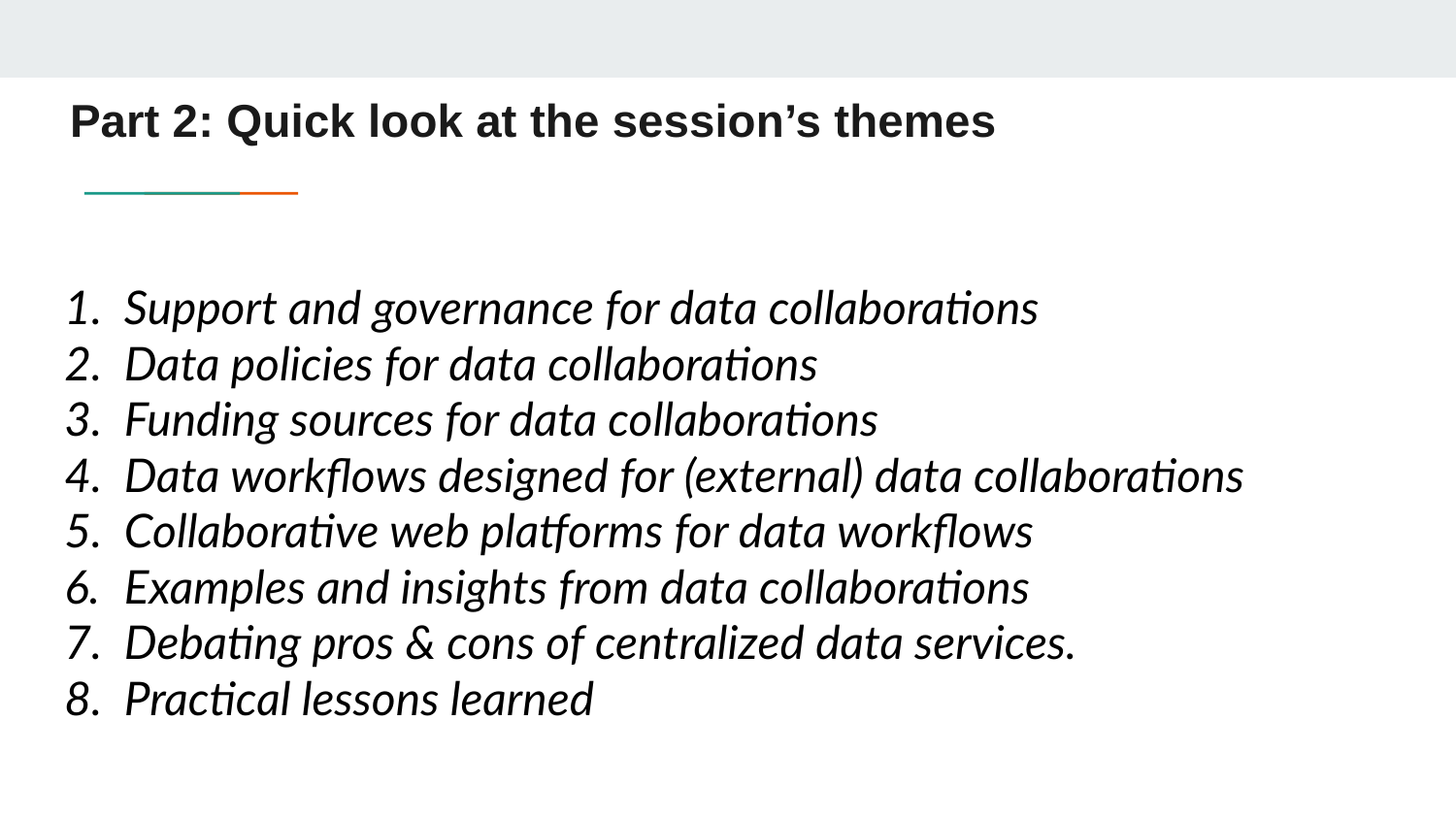

# Part 2: Quick look at the session’s themes
Support and governance for data collaborations
Data policies for data collaborations
Funding sources for data collaborations
Data workflows designed for (external) data collaborations
Collaborative web platforms for data workflows
Examples and insights from data collaborations
Debating pros & cons of centralized data services.
Practical lessons learned